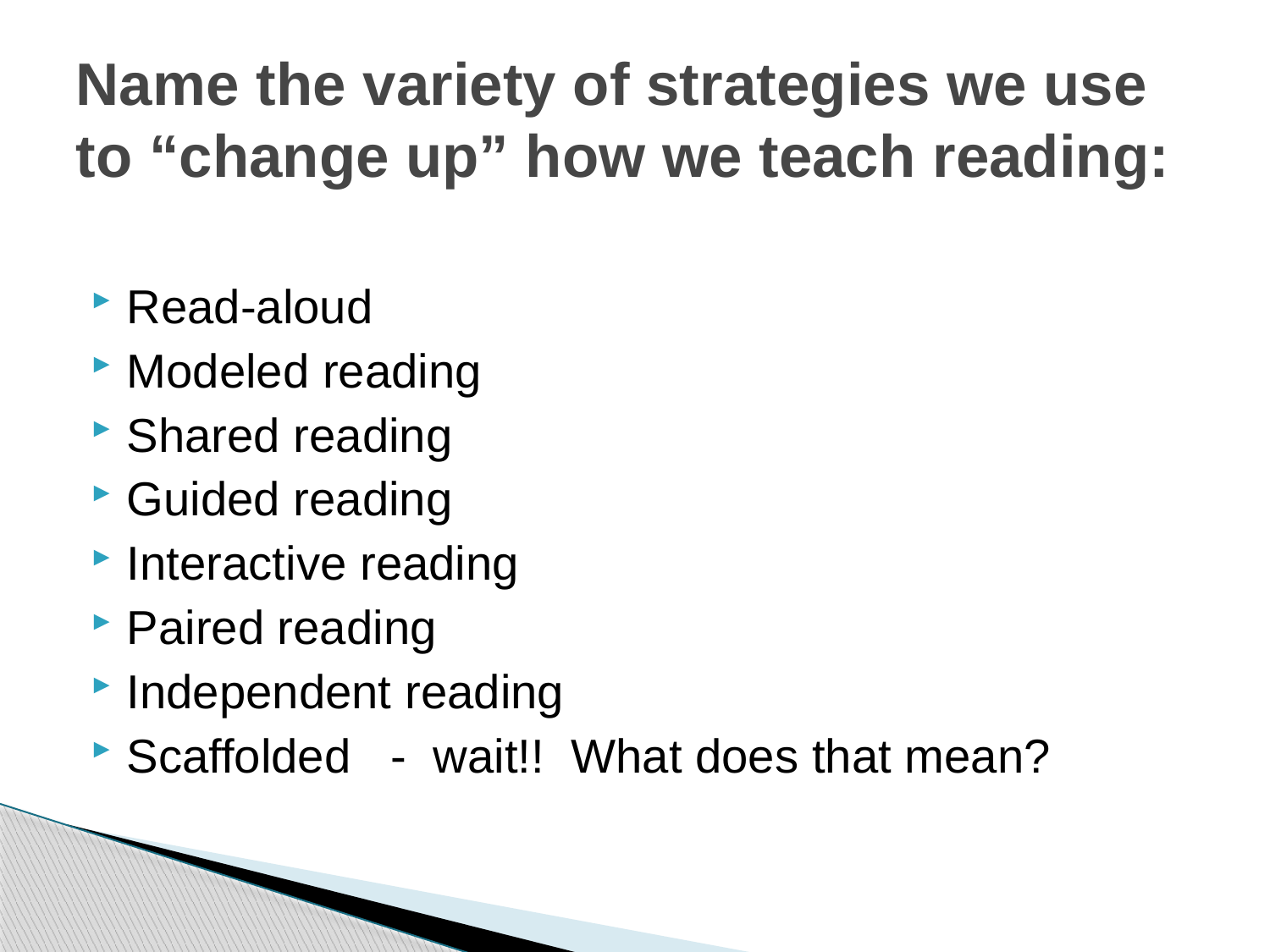

# Name the variety of strategies we use to “change up” how we teach reading:

Read-aloud
Modeled reading
Shared reading
Guided reading
Interactive reading
Paired reading
Independent reading
Scaffolded   -  wait!!  What does that mean?